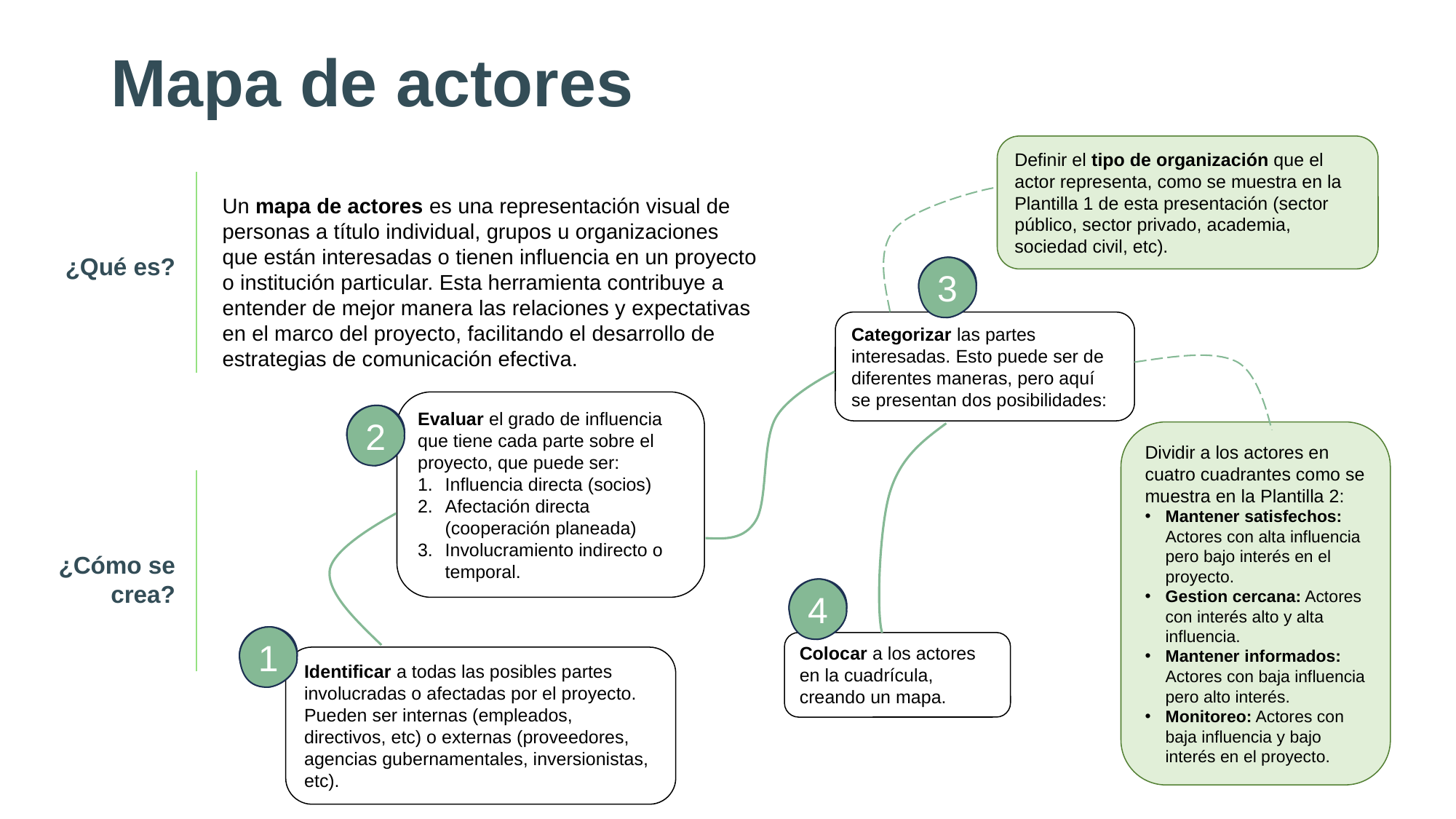

Mapa de actores
Definir el tipo de organización que el actor representa, como se muestra en la Plantilla 1 de esta presentación (sector público, sector privado, academia, sociedad civil, etc).
Un mapa de actores es una representación visual de personas a título individual, grupos u organizaciones que están interesadas o tienen influencia en un proyecto o institución particular. Esta herramienta contribuye a entender de mejor manera las relaciones y expectativas en el marco del proyecto, facilitando el desarrollo de estrategias de comunicación efectiva.

¿Qué es?
3
Categorizar las partes interesadas. Esto puede ser de diferentes maneras, pero aquí se presentan dos posibilidades:

Evaluar el grado de influencia que tiene cada parte sobre el proyecto, que puede ser:
Influencia directa (socios)
Afectación directa (cooperación planeada)
Involucramiento indirecto o temporal.
2
Dividir a los actores en cuatro cuadrantes como se muestra en la Plantilla 2:
Mantener satisfechos: Actores con alta influencia pero bajo interés en el proyecto.
Gestion cercana: Actores con interés alto y alta influencia.
Mantener informados: Actores con baja influencia pero alto interés.
Monitoreo: Actores con baja influencia y bajo interés en el proyecto.

¿Cómo se crea?
4
Colocar a los actores en la cuadrícula, creando un mapa.
1
Identificar a todas las posibles partes involucradas o afectadas por el proyecto. Pueden ser internas (empleados, directivos, etc) o externas (proveedores, agencias gubernamentales, inversionistas, etc).